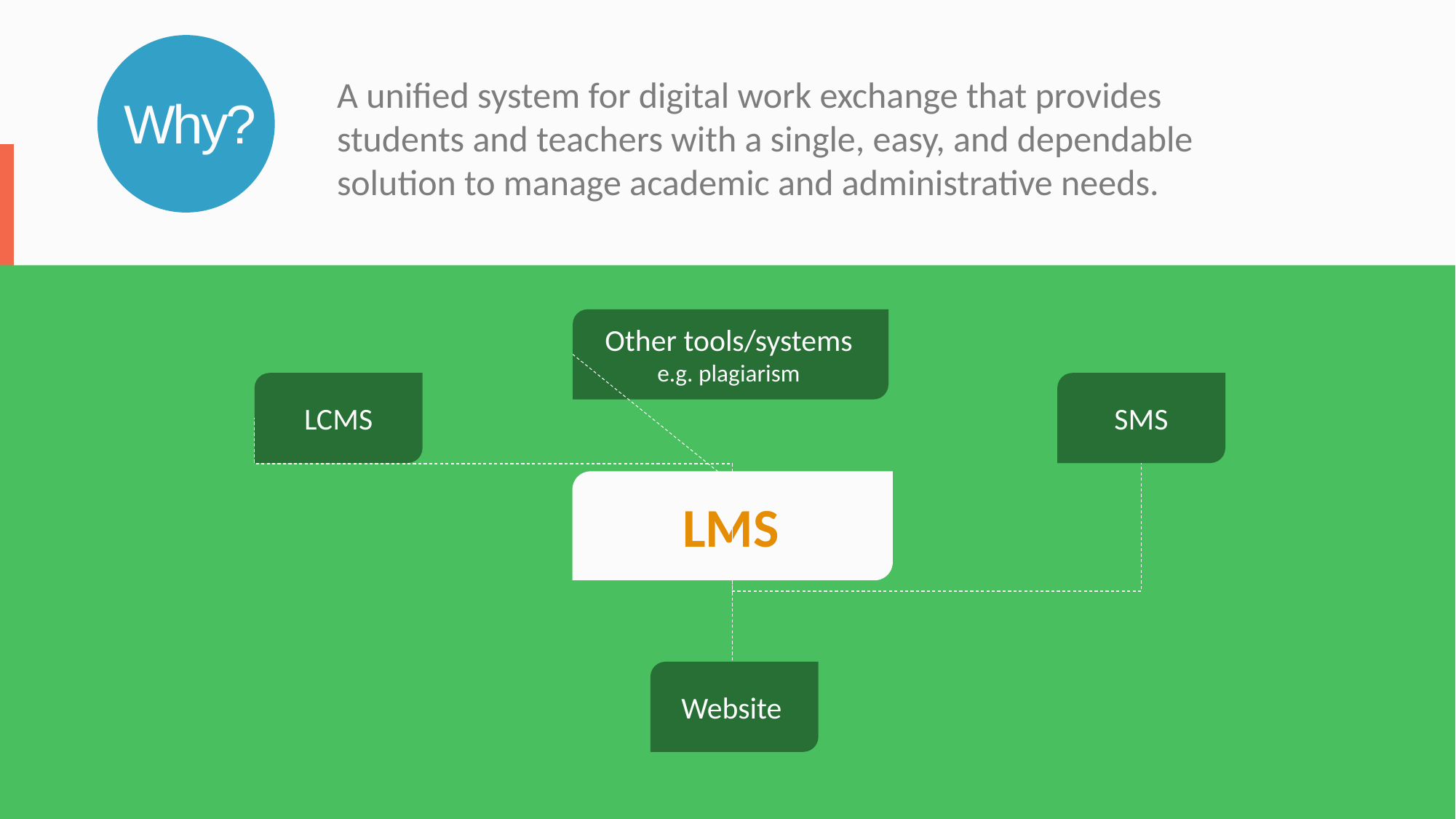

Why?

A unified system for digital work exchange that provides students and teachers with a single, easy, and dependable solution to manage academic and administrative needs.

Other tools/systems
e.g. plagiarism

LCMS

SMS

LMS

Website
7